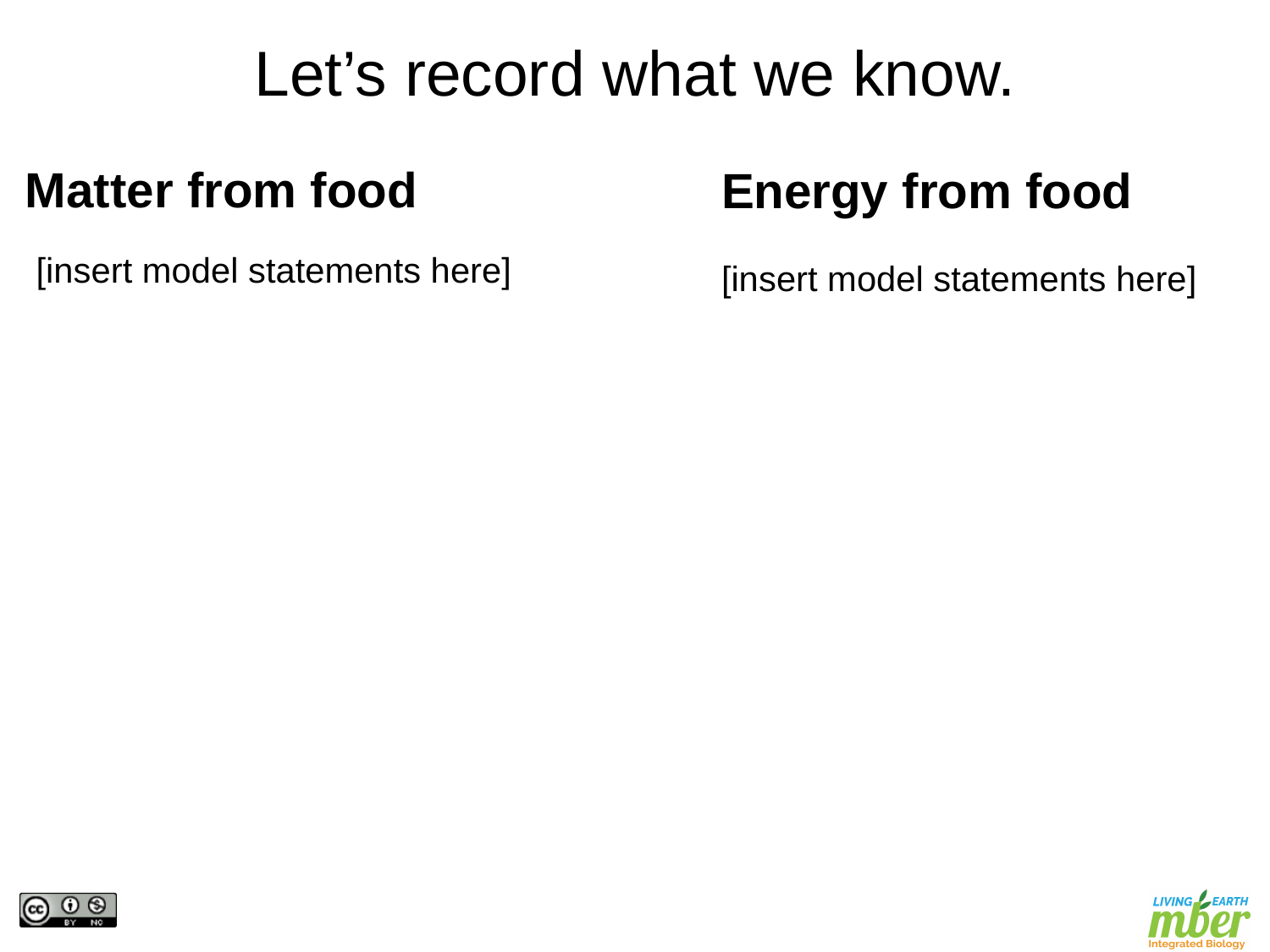

Let’s record what we know.
Matter from food
Energy from food
[insert model statements here]

[insert model statements here]